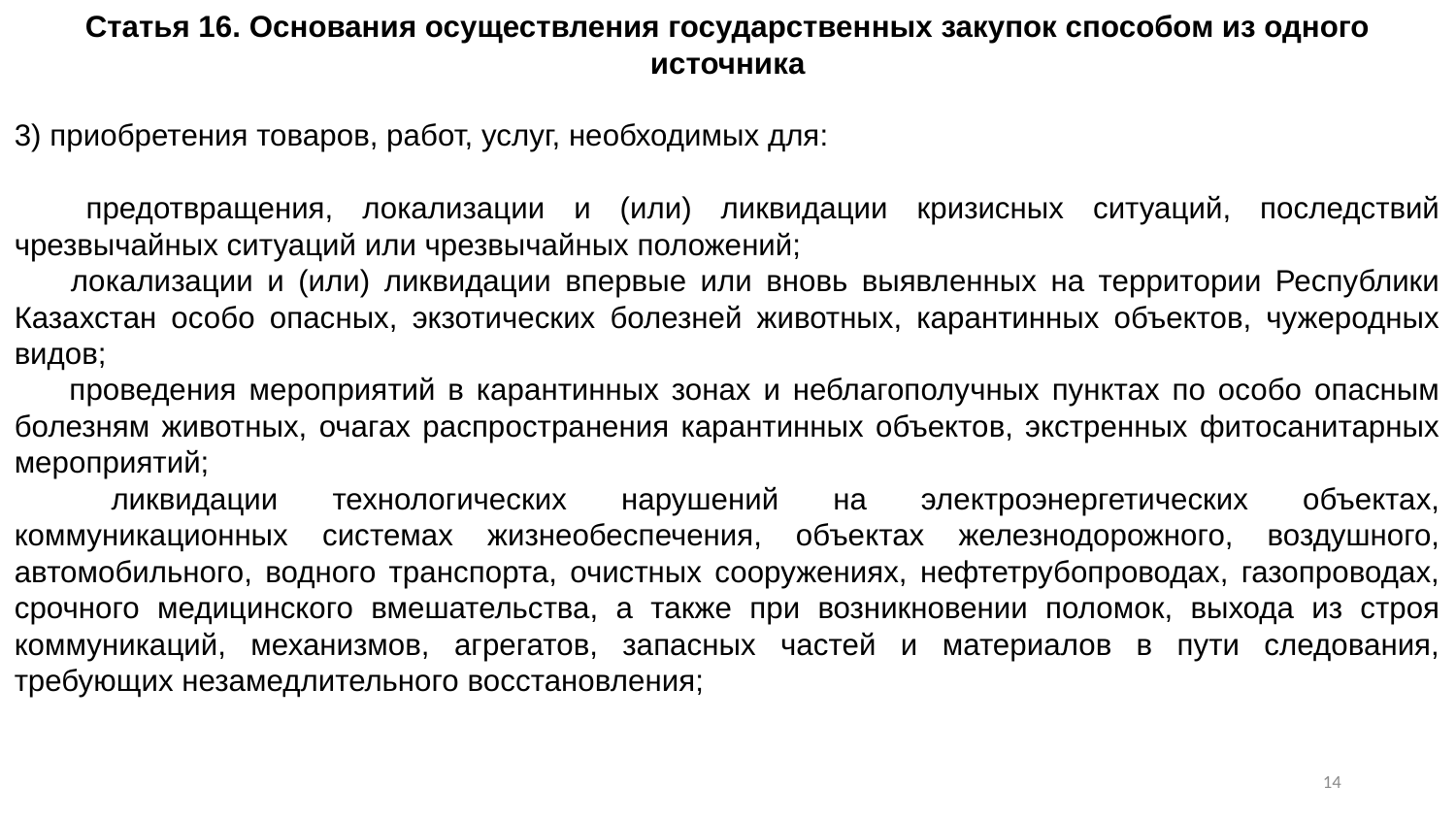

Статья 16. Основания осуществления государственных закупок способом из одного источника

3) приобретения товаров, работ, услуг, необходимых для:

      предотвращения, локализации и (или) ликвидации кризисных ситуаций, последствий чрезвычайных ситуаций или чрезвычайных положений;
      локализации и (или) ликвидации впервые или вновь выявленных на территории Республики Казахстан особо опасных, экзотических болезней животных, карантинных объектов, чужеродных видов;
      проведения мероприятий в карантинных зонах и неблагополучных пунктах по особо опасным болезням животных, очагах распространения карантинных объектов, экстренных фитосанитарных мероприятий;
      ликвидации технологических нарушений на электроэнергетических объектах, коммуникационных системах жизнеобеспечения, объектах железнодорожного, воздушного, автомобильного, водного транспорта, очистных сооружениях, нефтетрубопроводах, газопроводах, срочного медицинского вмешательства, а также при возникновении поломок, выхода из строя коммуникаций, механизмов, агрегатов, запасных частей и материалов в пути следования, требующих незамедлительного восстановления;

14